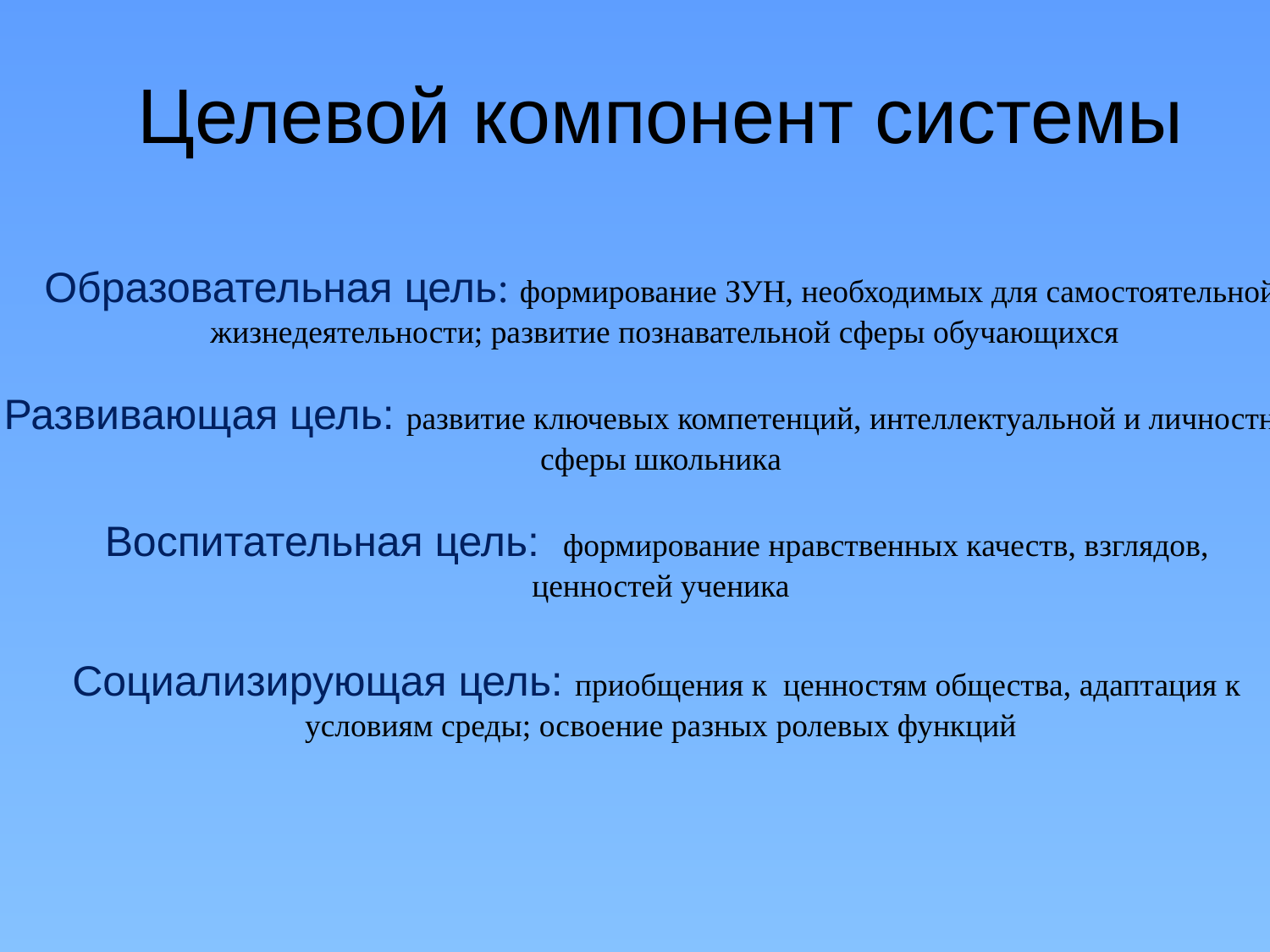

Целевой компонент системы

Образовательная цель: формирование ЗУН, необходимых для самостоятельной
 жизнедеятельности; развитие познавательной сферы обучающихся

Развивающая цель: развитие ключевых компетенций, интеллектуальной и личностной
сферы школьника

Воспитательная цель:  формирование нравственных качеств, взглядов,
ценностей ученика

Социализирующая цель: приобщения к  ценностям общества, адаптация к
условиям среды; освоение разных ролевых функций